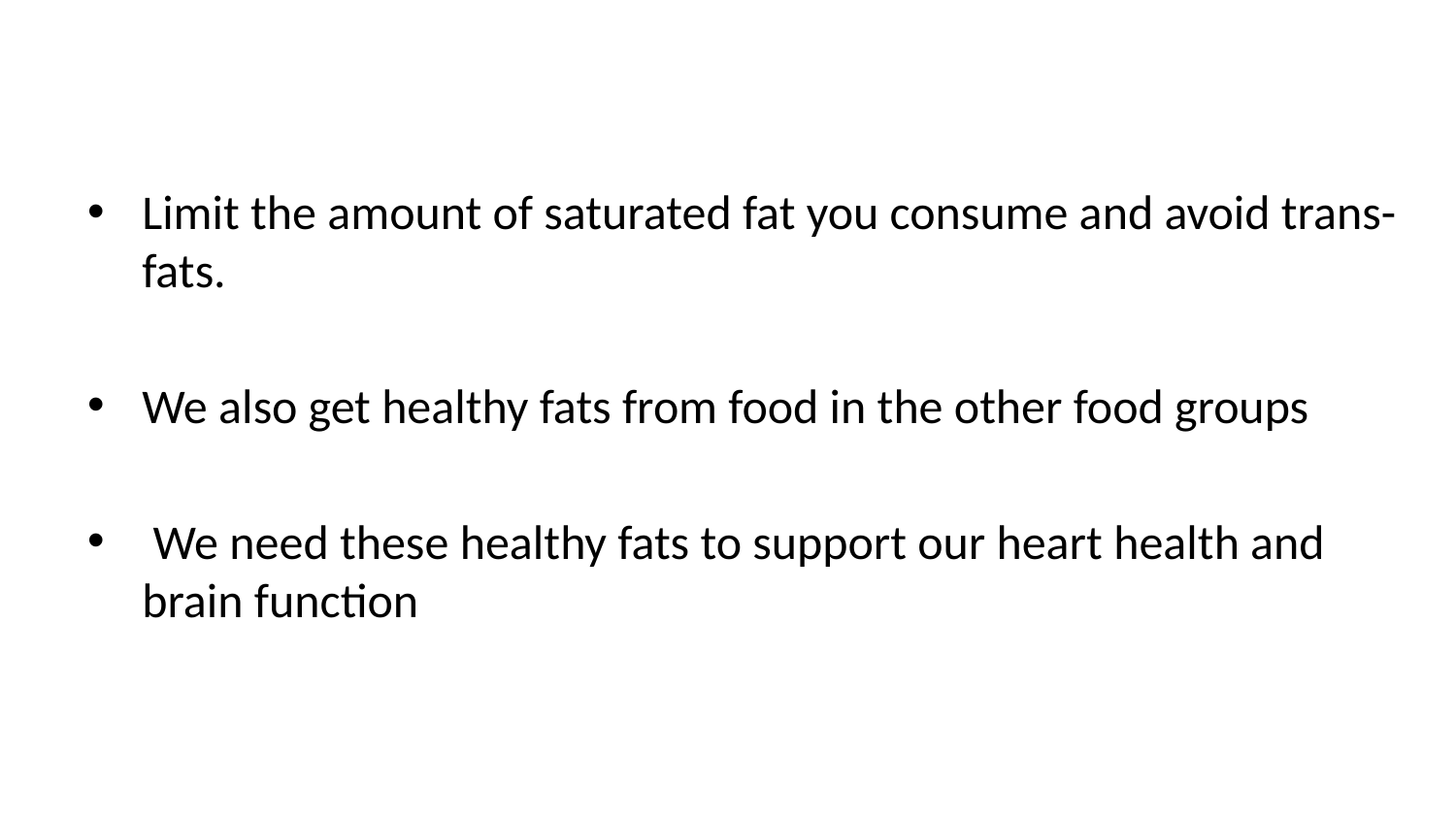

Limit the amount of saturated fat you consume and avoid trans-fats.

We also get healthy fats from food in the other food groups

 We need these healthy fats to support our heart health and brain function